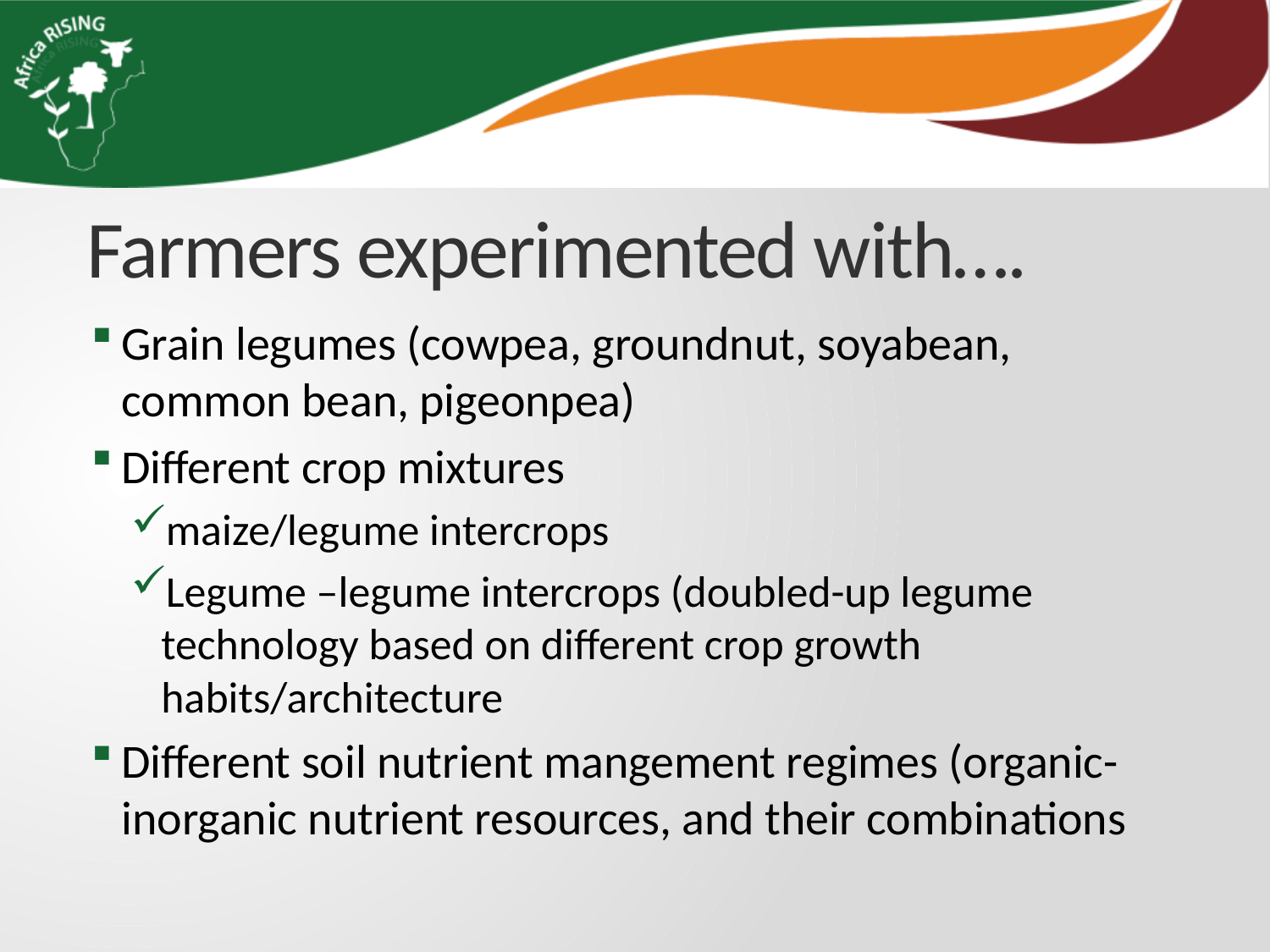

# Farmers experimented with….
Grain legumes (cowpea, groundnut, soyabean, common bean, pigeonpea)
Different crop mixtures
maize/legume intercrops
Legume –legume intercrops (doubled-up legume technology based on different crop growth habits/architecture
Different soil nutrient mangement regimes (organic-inorganic nutrient resources, and their combinations